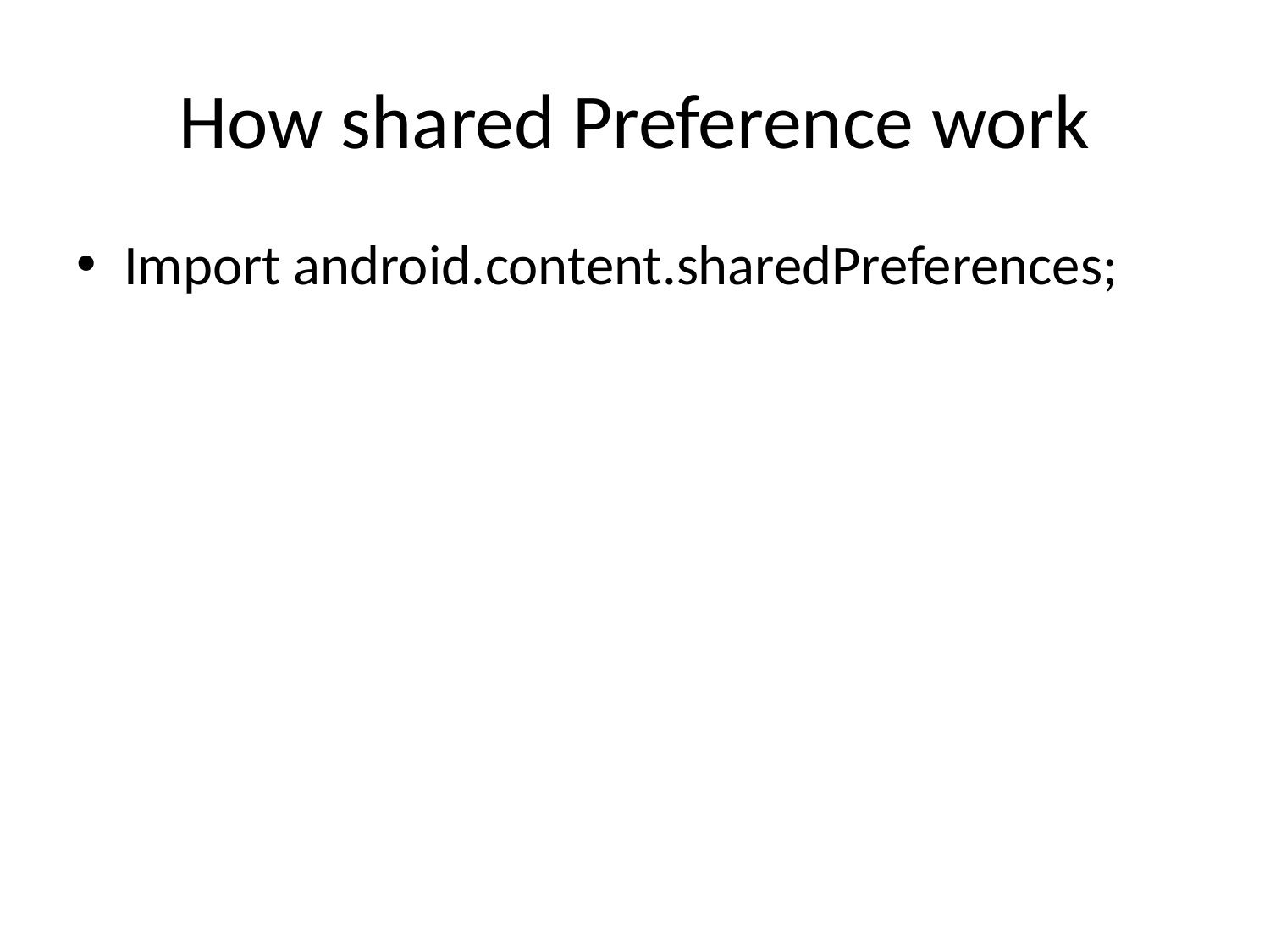

# How shared Preference work
Import android.content.sharedPreferences;